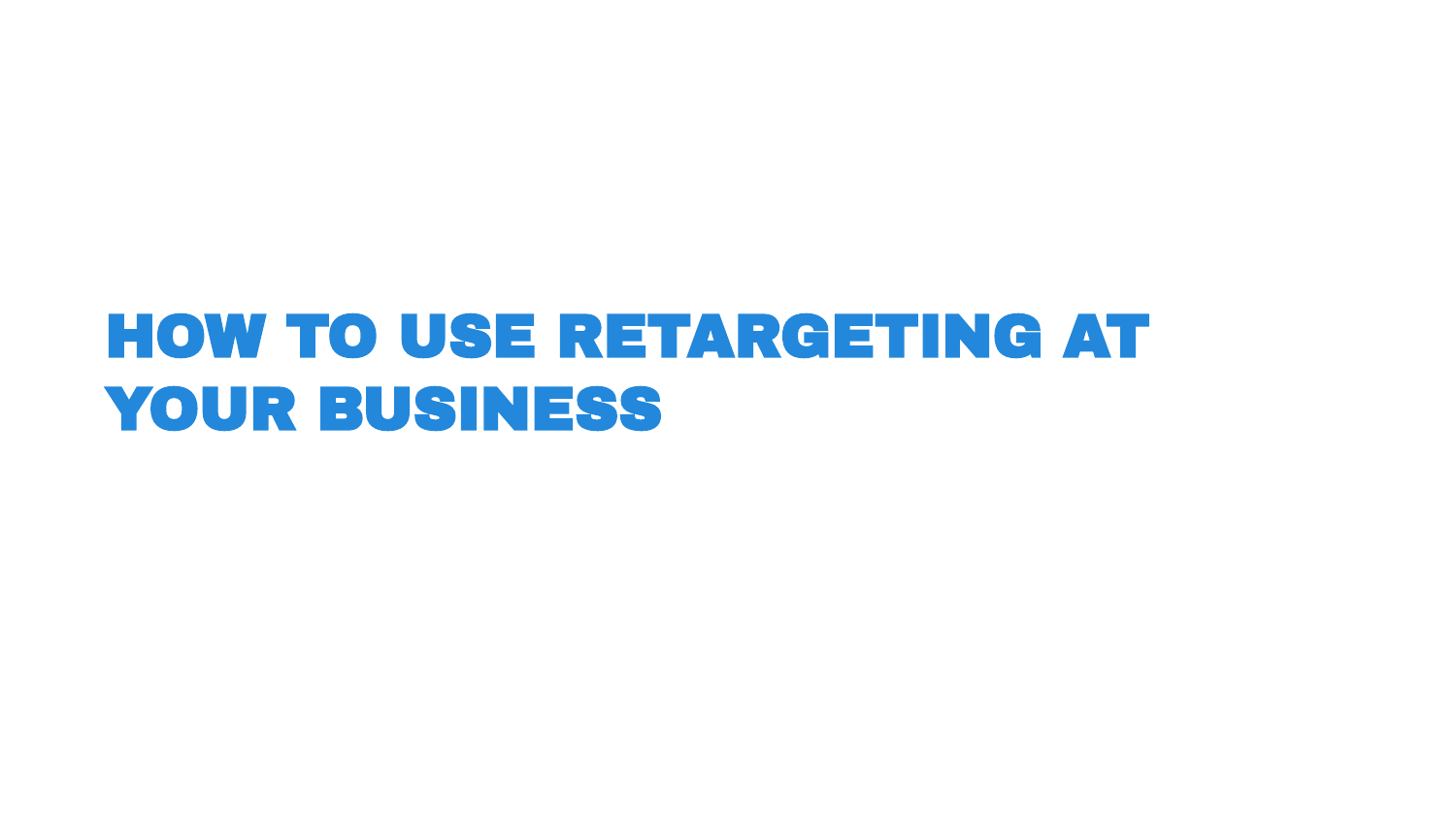

# HOW TO USE RETARGETING AT YOUR BUSINESS